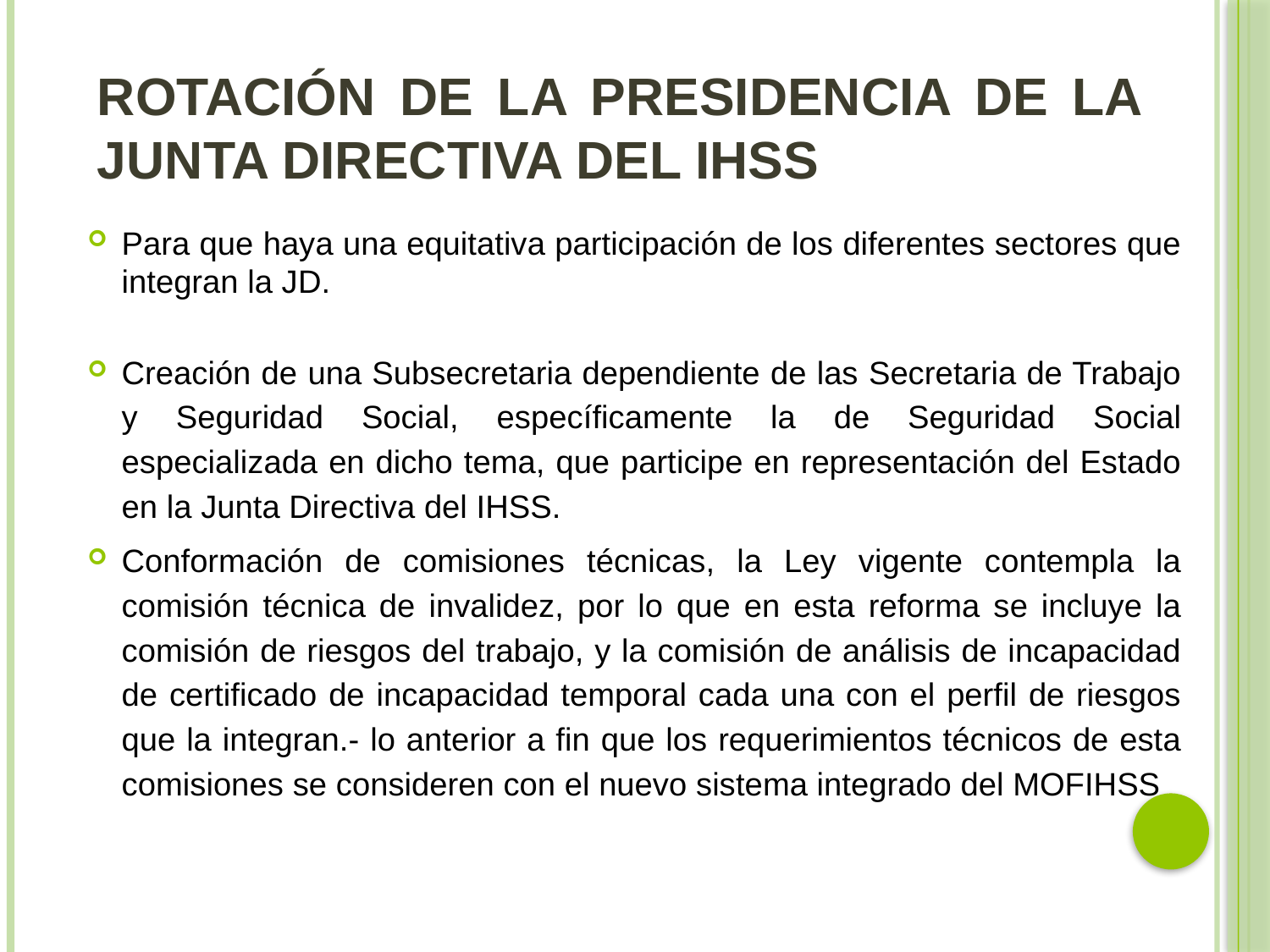

# Rotación de la presidencia de la junta directiva del IHSS
Para que haya una equitativa participación de los diferentes sectores que integran la JD.

Creación de una Subsecretaria dependiente de las Secretaria de Trabajo y Seguridad Social, específicamente la de Seguridad Social especializada en dicho tema, que participe en representación del Estado en la Junta Directiva del IHSS.
Conformación de comisiones técnicas, la Ley vigente contempla la comisión técnica de invalidez, por lo que en esta reforma se incluye la comisión de riesgos del trabajo, y la comisión de análisis de incapacidad de certificado de incapacidad temporal cada una con el perfil de riesgos que la integran.- lo anterior a fin que los requerimientos técnicos de esta comisiones se consideren con el nuevo sistema integrado del MOFIHSS